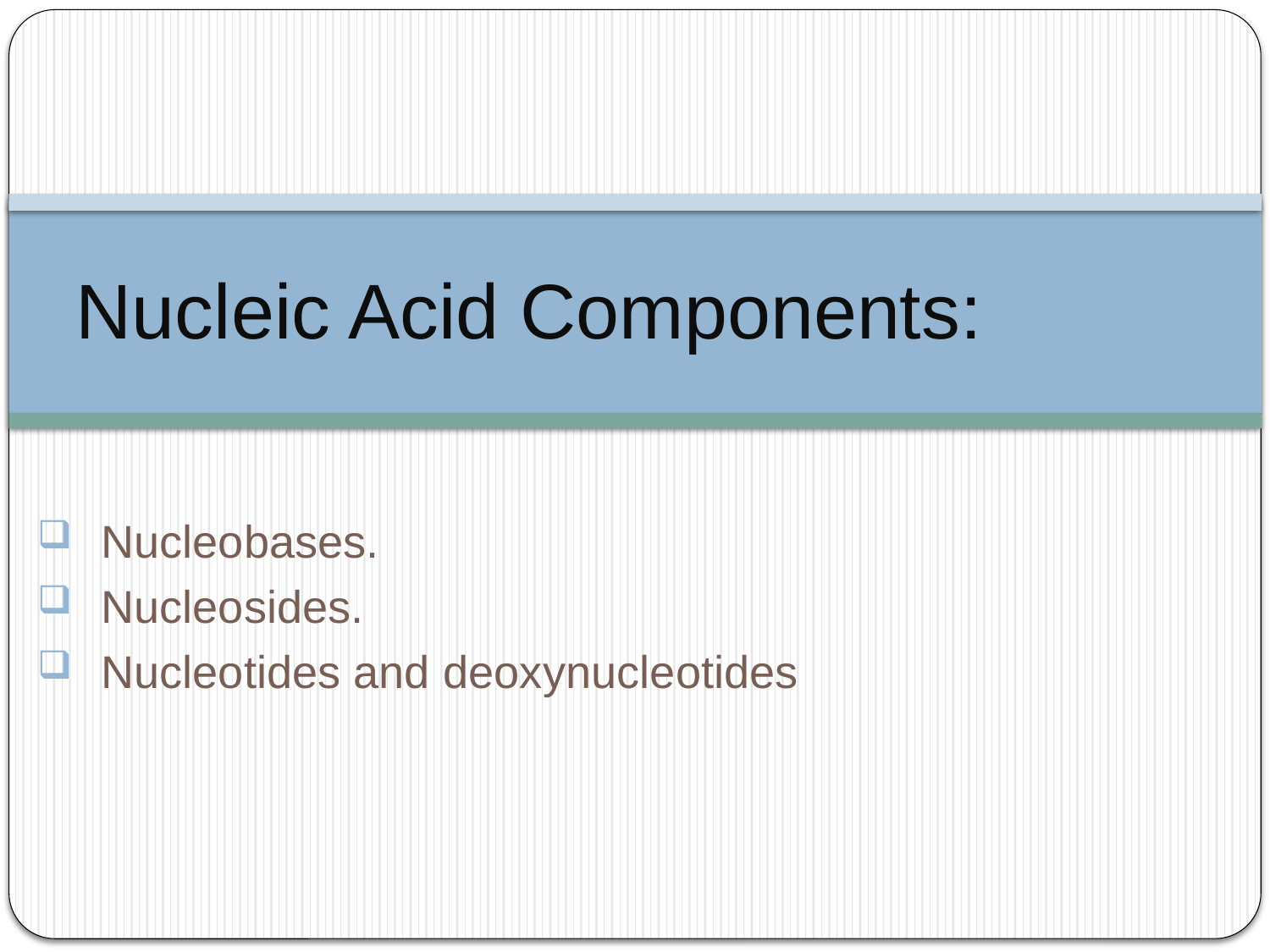

# Nucleic Acid Components:
Nucleobases.
Nucleosides.
Nucleotides and deoxynucleotides